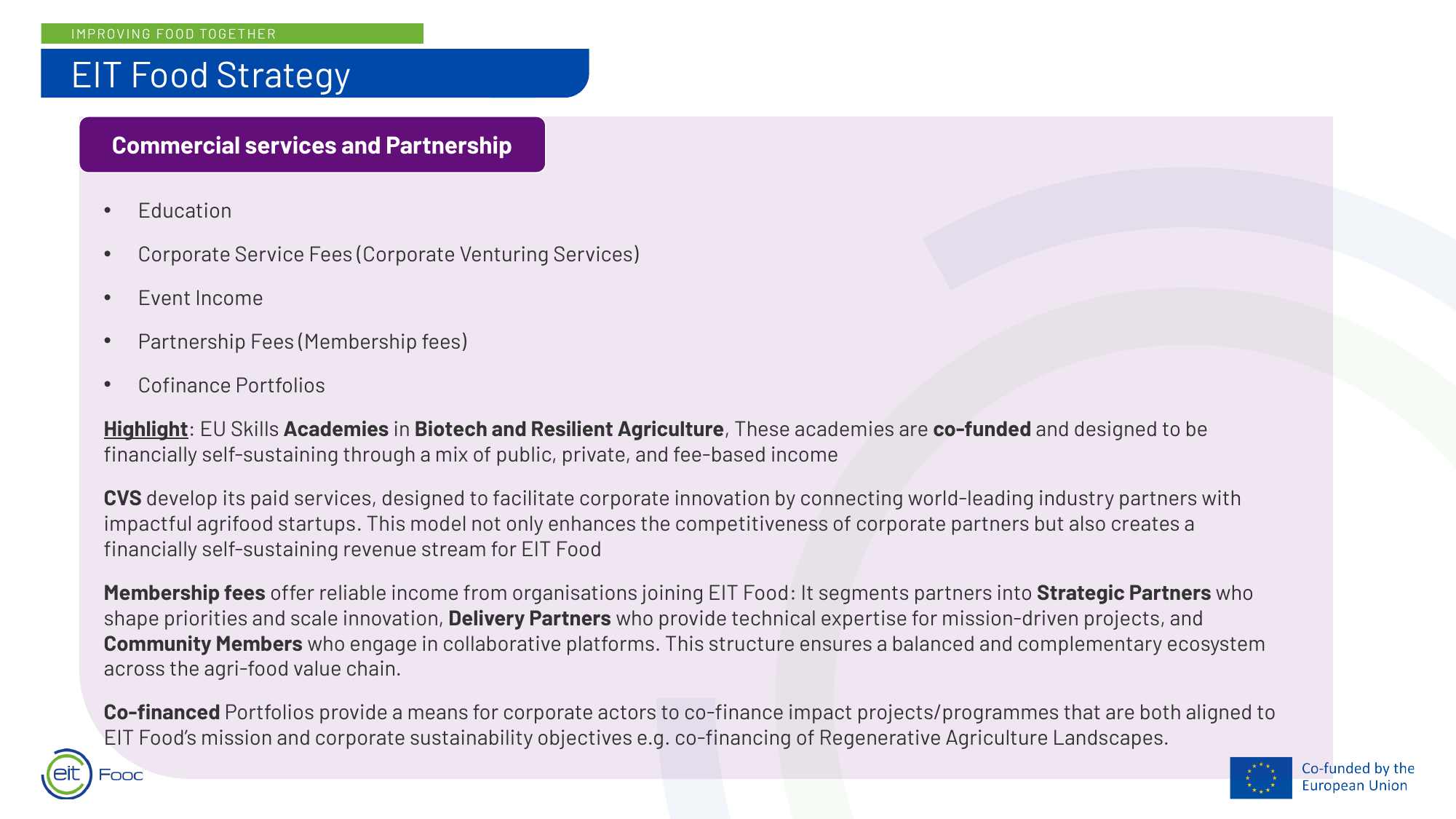

IMPROVING FOOD TOGETHER
EIT Food Strategy

Commercial services and Partnership
Education
Corporate Service Fees (Corporate Venturing Services)
Event Income
Partnership Fees (Membership fees)
Cofinance Portfolios
Highlight: EU Skills Academies in Biotech and Resilient Agriculture, These academies are co-funded and designed to be financially self-sustaining through a mix of public, private, and fee-based income
CVS develop its paid services, designed to facilitate corporate innovation by connecting world-leading industry partners with impactful agrifood startups. This model not only enhances the competitiveness of corporate partners but also creates a financially self-sustaining revenue stream for EIT Food
Membership fees offer reliable income from organisations joining EIT Food: It segments partners into Strategic Partners who shape priorities and scale innovation, Delivery Partners who provide technical expertise for mission-driven projects, and Community Members who engage in collaborative platforms. This structure ensures a balanced and complementary ecosystem across the agri-food value chain.
Co-financed Portfolios provide a means for corporate actors to co-finance impact projects/programmes that are both aligned to EIT Food’s mission and corporate sustainability objectives e.g. co-financing of Regenerative Agriculture Landscapes.